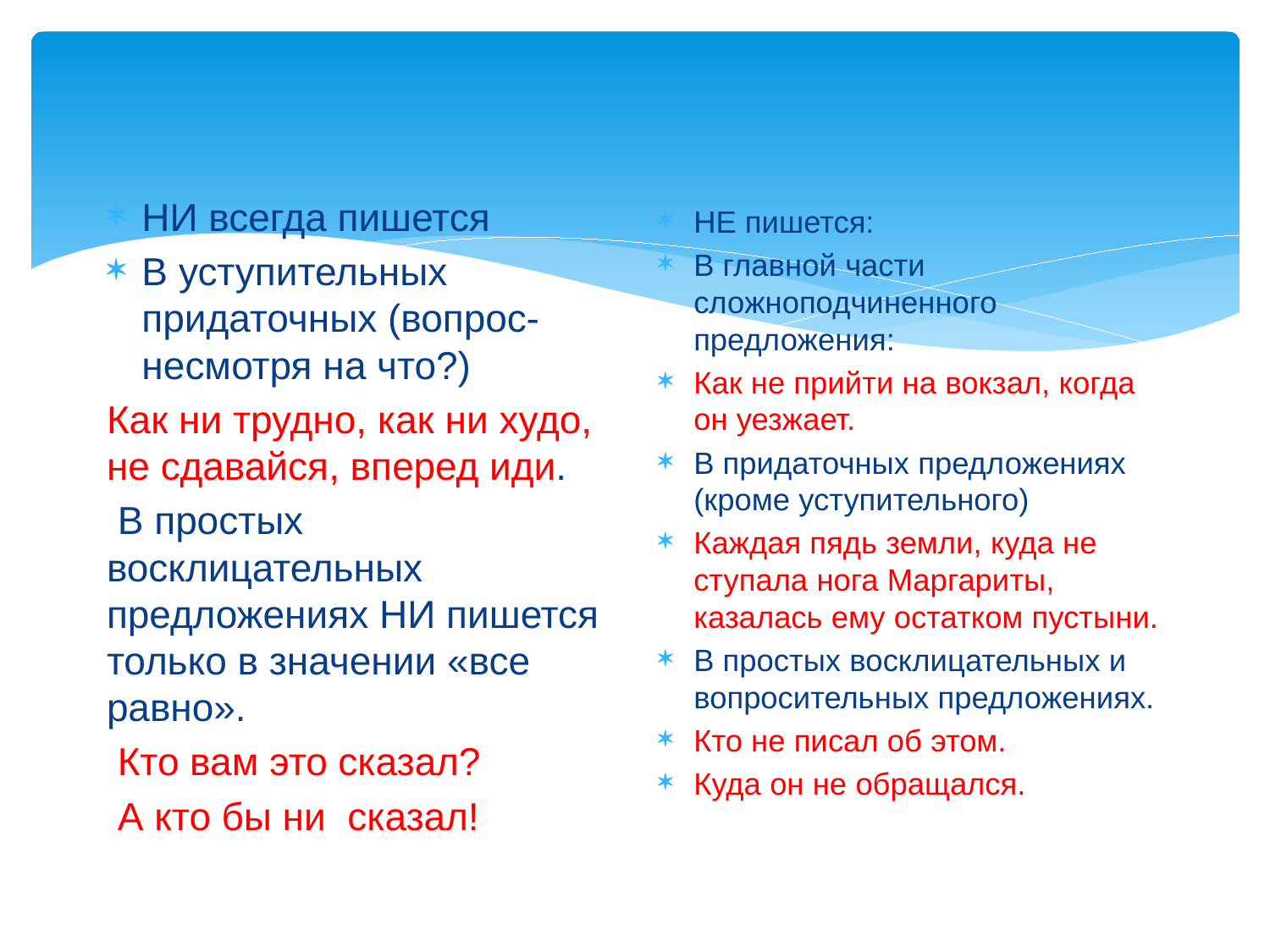

#
НИ всегда пишется
В уступительных придаточных (вопрос- несмотря на что?)
Как ни трудно, как ни худо, не сдавайся, вперед иди.
 В простых восклицательных предложениях НИ пишется только в значении «все равно».
 Кто вам это сказал?
 А кто бы ни  сказал!

НЕ пишется:
В главной части сложноподчиненного предложения:
Как не прийти на вокзал, когда он уезжает.
В придаточных предложениях (кроме уступительного)
Каждая пядь земли, куда не ступала нога Маргариты, казалась ему остатком пустыни.
В простых восклицательных и вопросительных предложениях.
Кто не писал об этом.
Куда он не обращался.